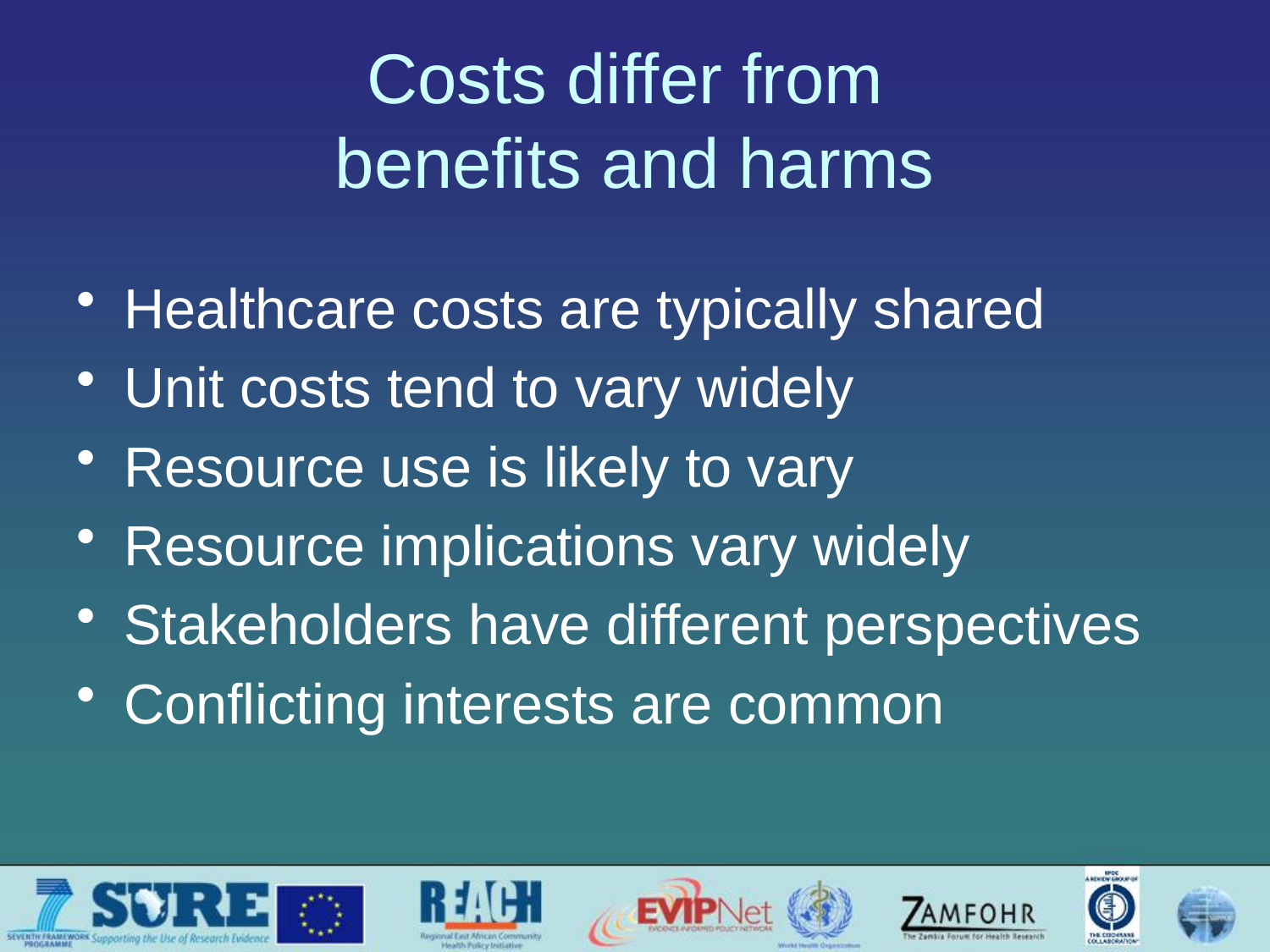

# Costs differ from benefits and harms
Healthcare costs are typically shared
Unit costs tend to vary widely
Resource use is likely to vary
Resource implications vary widely
Stakeholders have different perspectives
Conflicting interests are common